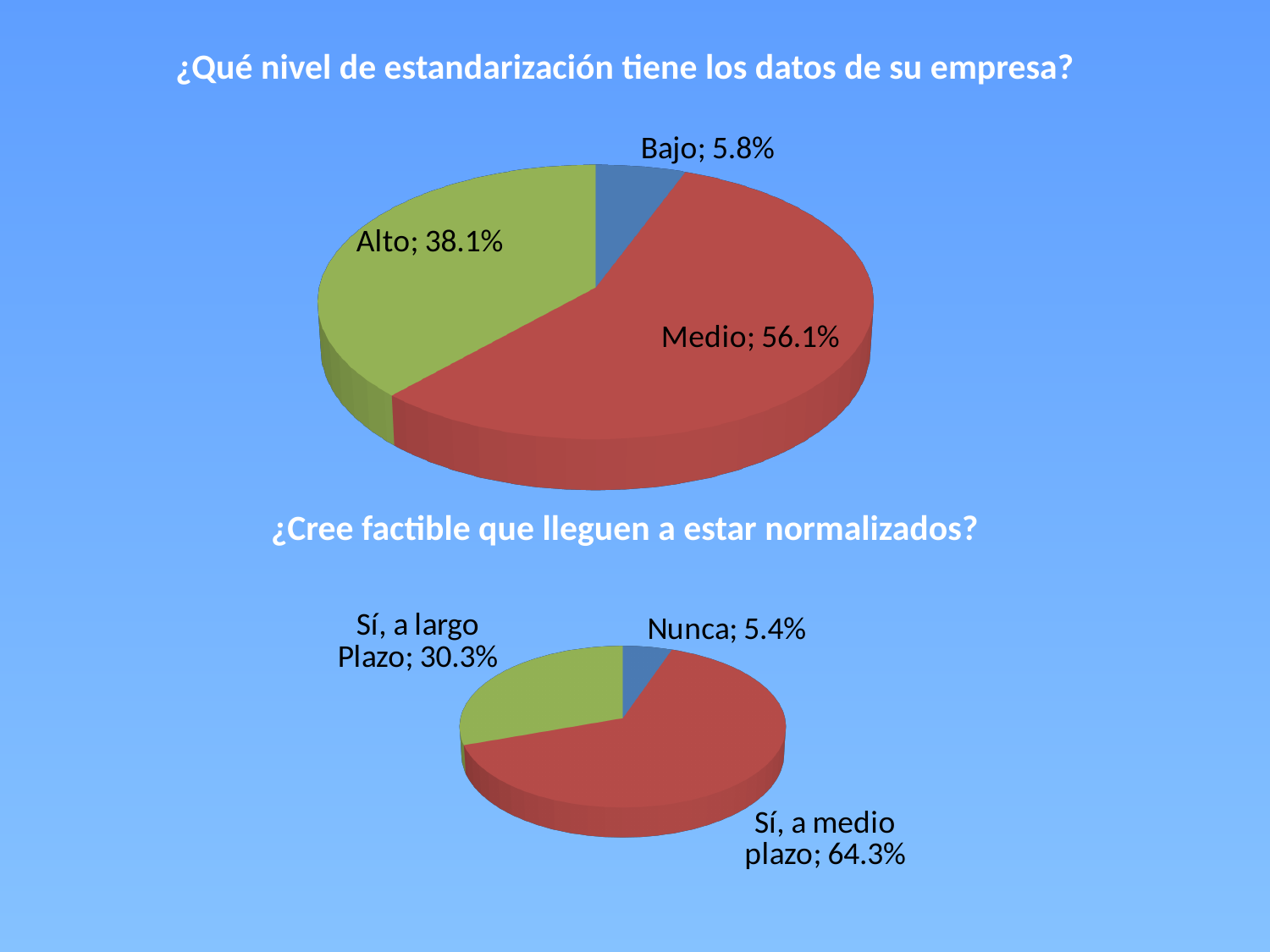

¿Qué nivel de estandarización tiene los datos de su empresa?

¿Cree factible que lleguen a estar normalizados?

[unsupported chart]

[unsupported chart]